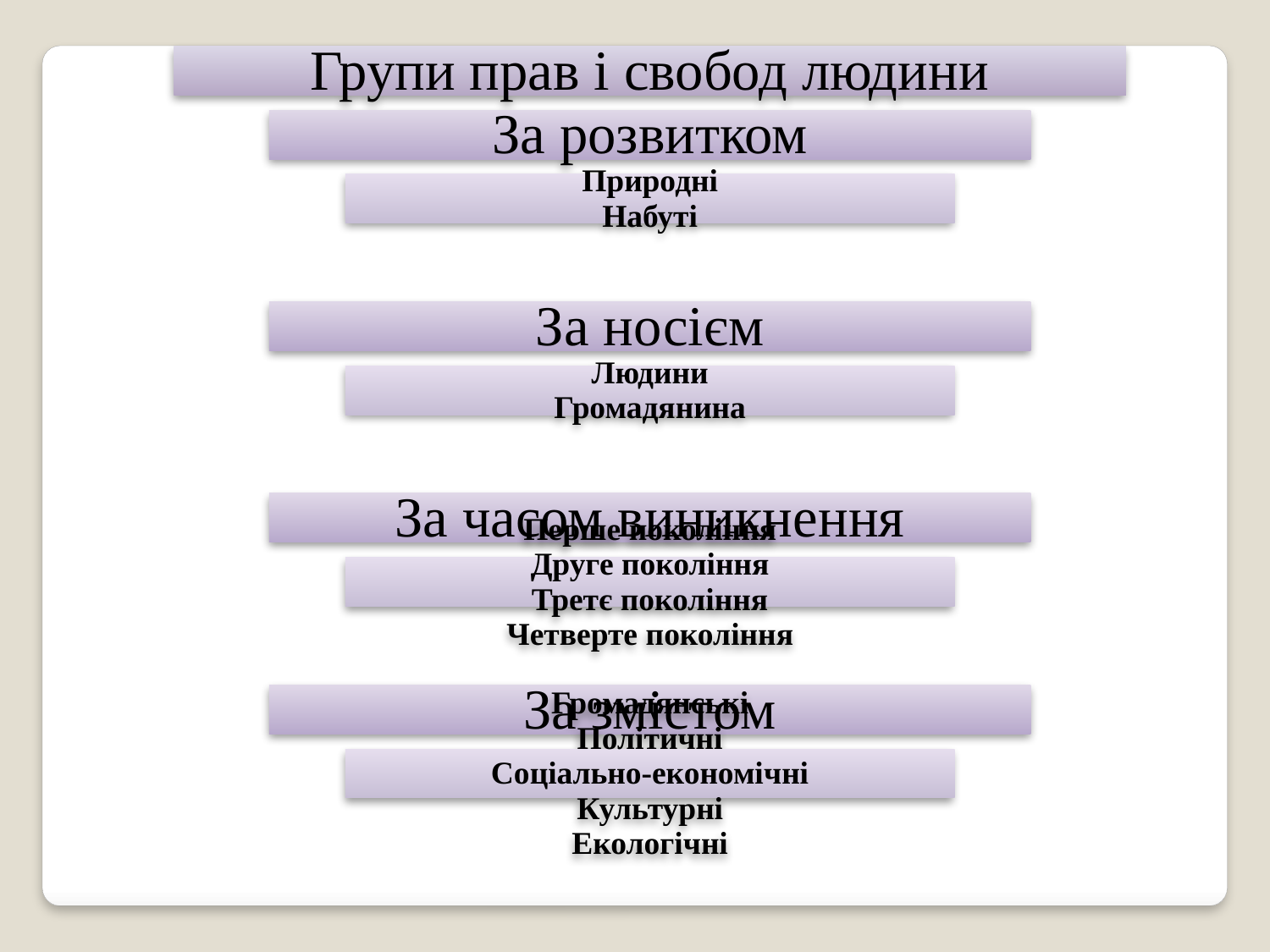

Групи прав і свобод людини
За розвитком
Громадянські
Політичні
Соціально-економічні
Культурні
Екологічні
Друге покоління
Третє покоління
Четверте покоління
Природні
Набуті
За носієм
Людини
Громадянина